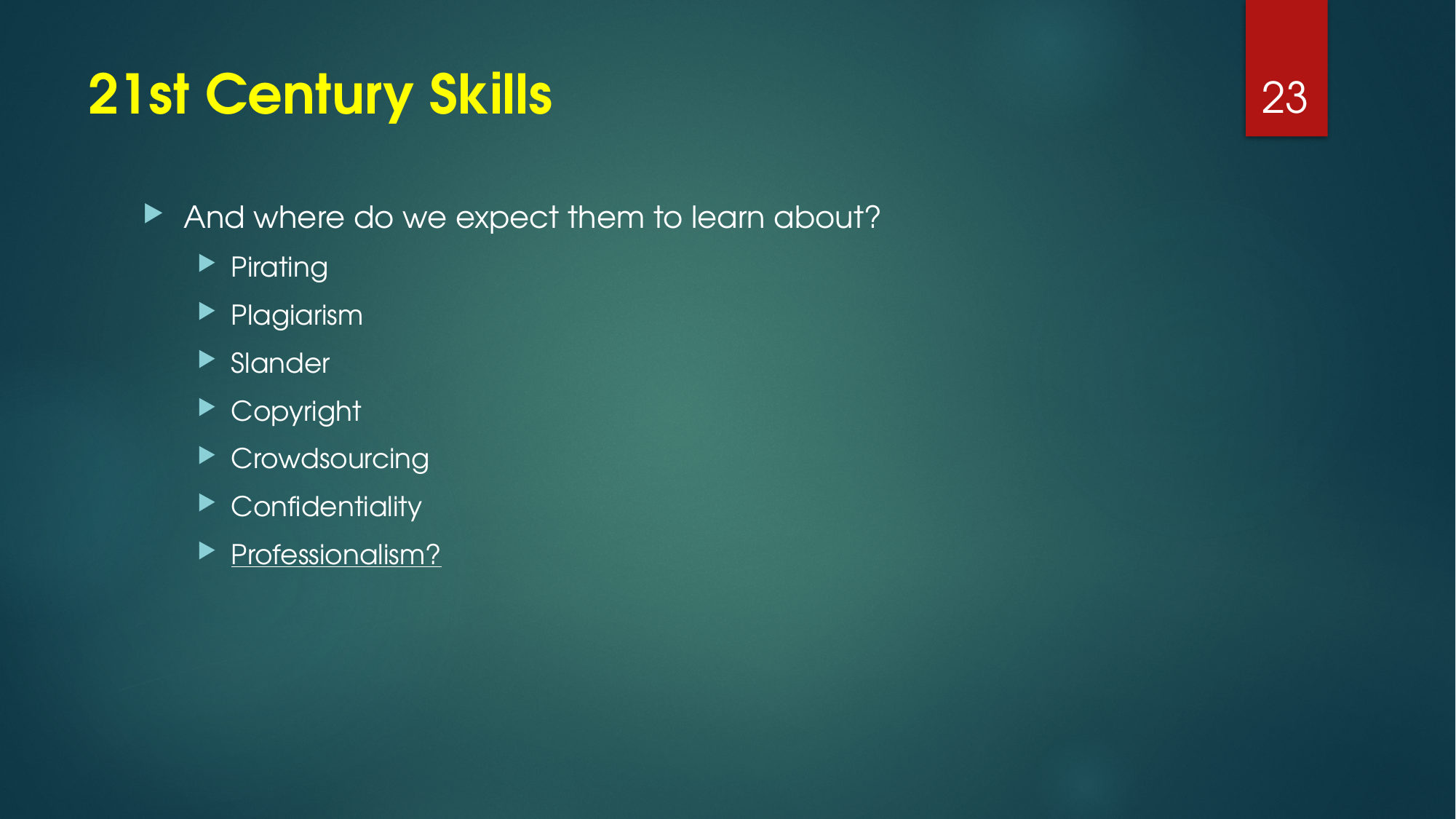

23
# 21st Century Skills
And where do we expect them to learn about?
Pirating
Plagiarism
Slander
Copyright
Crowdsourcing
Confidentiality
Professionalism?